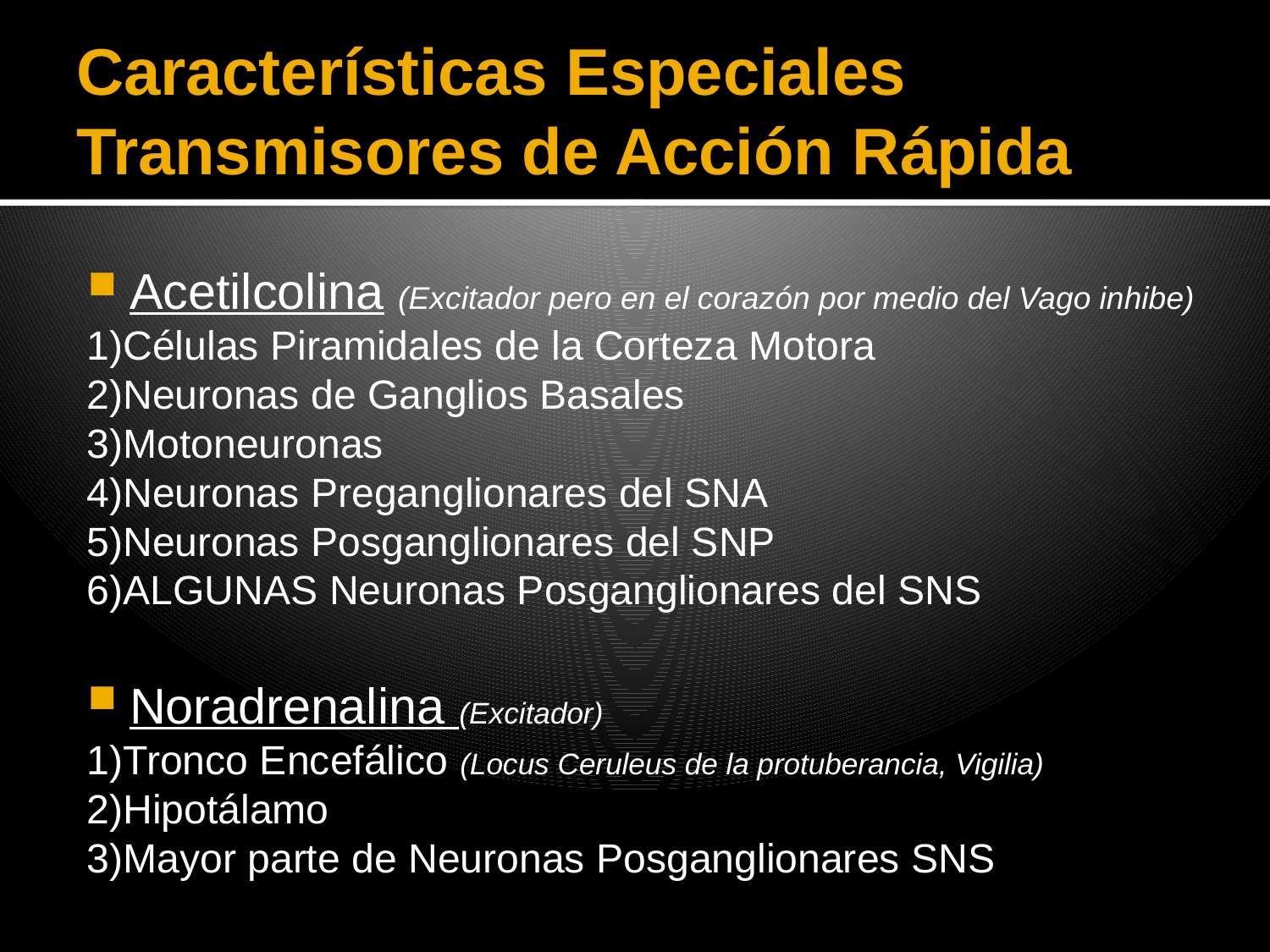

# Características Especiales Transmisores de Acción Rápida
Acetilcolina (Excitador pero en el corazón por medio del Vago inhibe)
1)Células Piramidales de la Corteza Motora
2)Neuronas de Ganglios Basales
3)Motoneuronas
4)Neuronas Preganglionares del SNA
5)Neuronas Posganglionares del SNP
6)ALGUNAS Neuronas Posganglionares del SNS

Noradrenalina (Excitador)
1)Tronco Encefálico (Locus Ceruleus de la protuberancia, Vigilia)
2)Hipotálamo
3)Mayor parte de Neuronas Posganglionares SNS